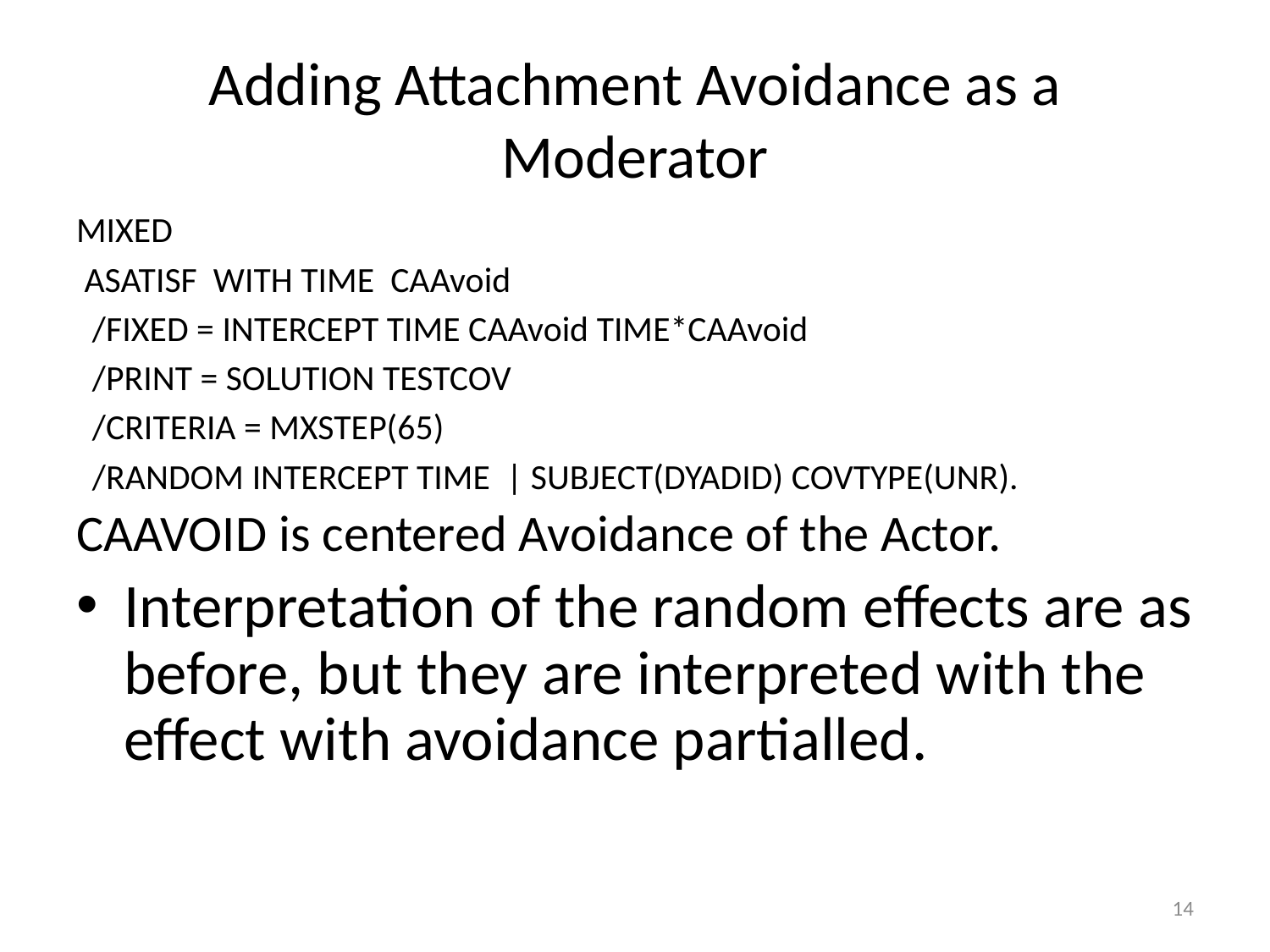

# Adding Attachment Avoidance as a Moderator
MIXED
 ASATISF  WITH TIME  CAAvoid
  /FIXED = INTERCEPT TIME CAAvoid TIME*CAAvoid
  /PRINT = SOLUTION TESTCOV
  /CRITERIA = MXSTEP(65)
  /RANDOM INTERCEPT TIME  | SUBJECT(DYADID) COVTYPE(UNR).
CAAVOID is centered Avoidance of the Actor.
Interpretation of the random effects are as before, but they are interpreted with the effect with avoidance partialled.

14